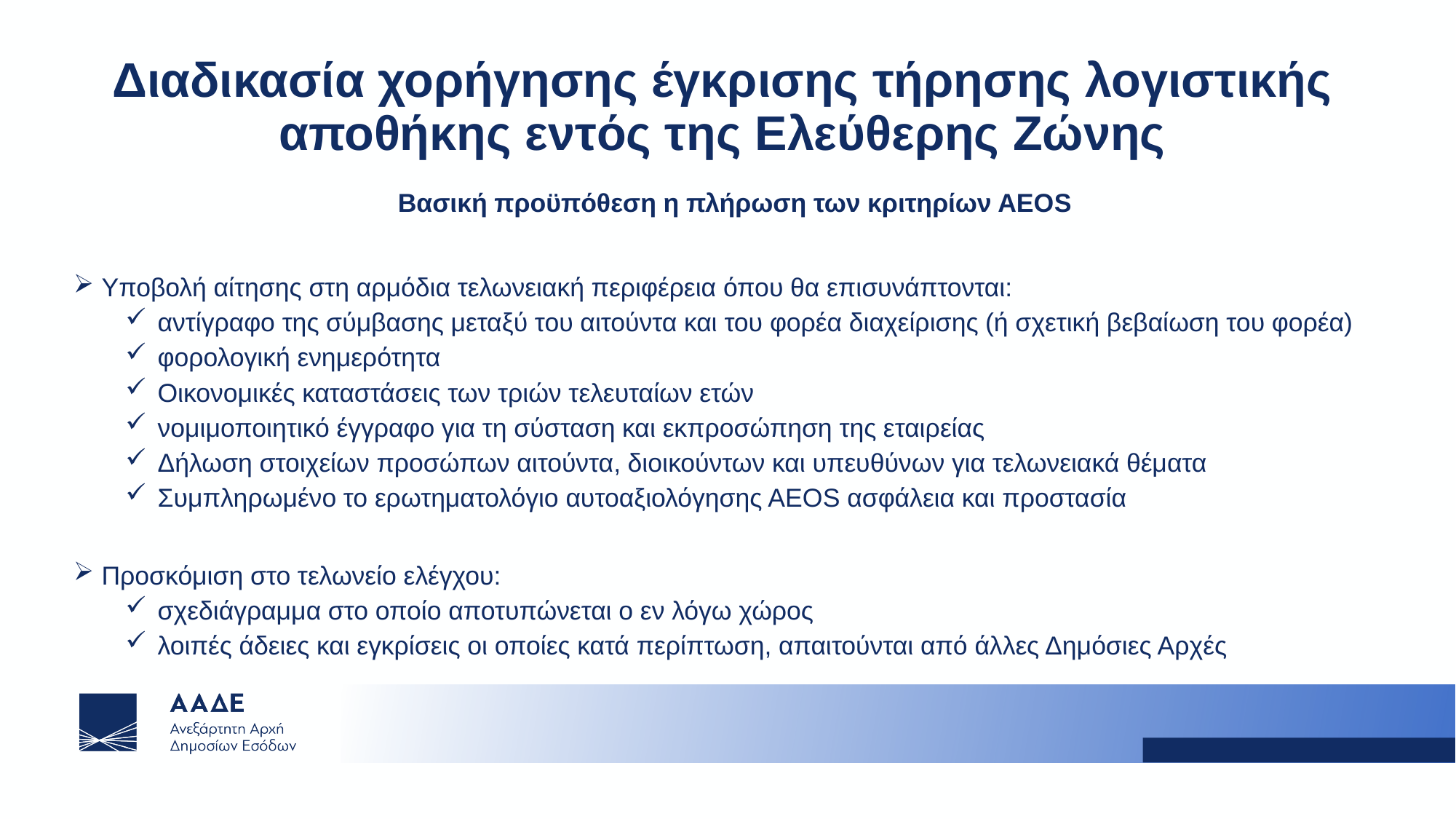

Διαδικασία χορήγησης έγκρισης τήρησης λογιστικής αποθήκης εντός της Ελεύθερης Ζώνης
Βασική προϋπόθεση η πλήρωση των κριτηρίων ΑΕΟS

Υποβολή αίτησης στη αρμόδια τελωνειακή περιφέρεια όπου θα επισυνάπτονται:
αντίγραφο της σύμβασης μεταξύ του αιτούντα και του φορέα διαχείρισης (ή σχετική βεβαίωση του φορέα)
φορολογική ενημερότητα
Οικονομικές καταστάσεις των τριών τελευταίων ετών
νομιμοποιητικό έγγραφο για τη σύσταση και εκπροσώπηση της εταιρείας
Δήλωση στοιχείων προσώπων αιτούντα, διοικούντων και υπευθύνων για τελωνειακά θέματα
Συμπληρωμένο το ερωτηματολόγιο αυτοαξιολόγησης ΑΕΟS ασφάλεια και προστασία

Προσκόμιση στο τελωνείο ελέγχου:
σχεδιάγραμμα στο οποίο αποτυπώνεται ο εν λόγω χώρος
λοιπές άδειες και εγκρίσεις οι οποίες κατά περίπτωση, απαιτούνται από άλλες Δημόσιες Αρχές